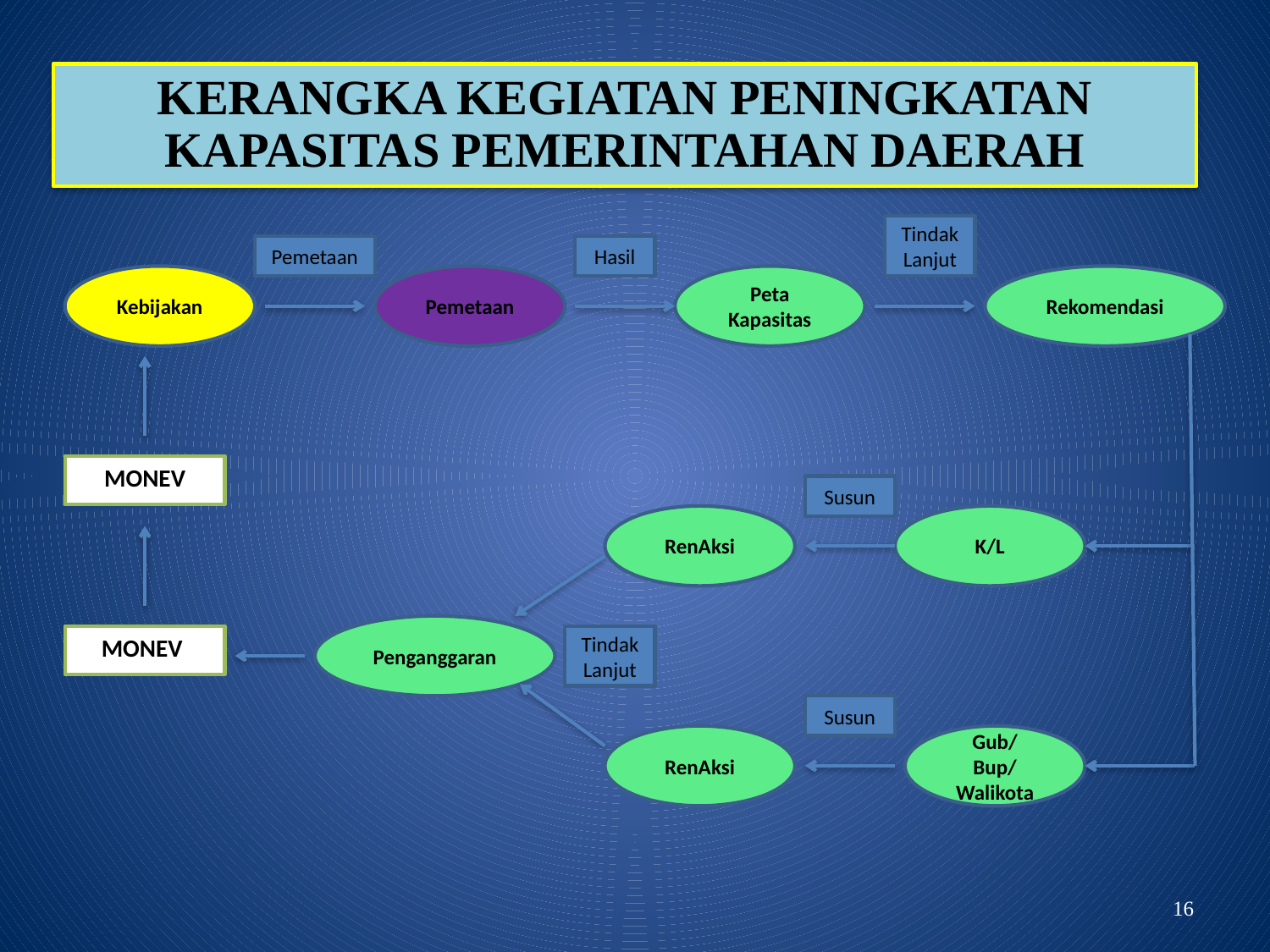

# KERANGKA KEGIATAN PENINGKATAN KAPASITAS PEMERINTAHAN DAERAH
Tindak Lanjut
Pemetaan
Hasil
Kebijakan
Pemetaan
Peta Kapasitas
Rekomendasi
MONEV
Susun
RenAksi
K/L
Penganggaran
MONEV
Tindak Lanjut
Susun
RenAksi
Gub/Bup/Walikota
16